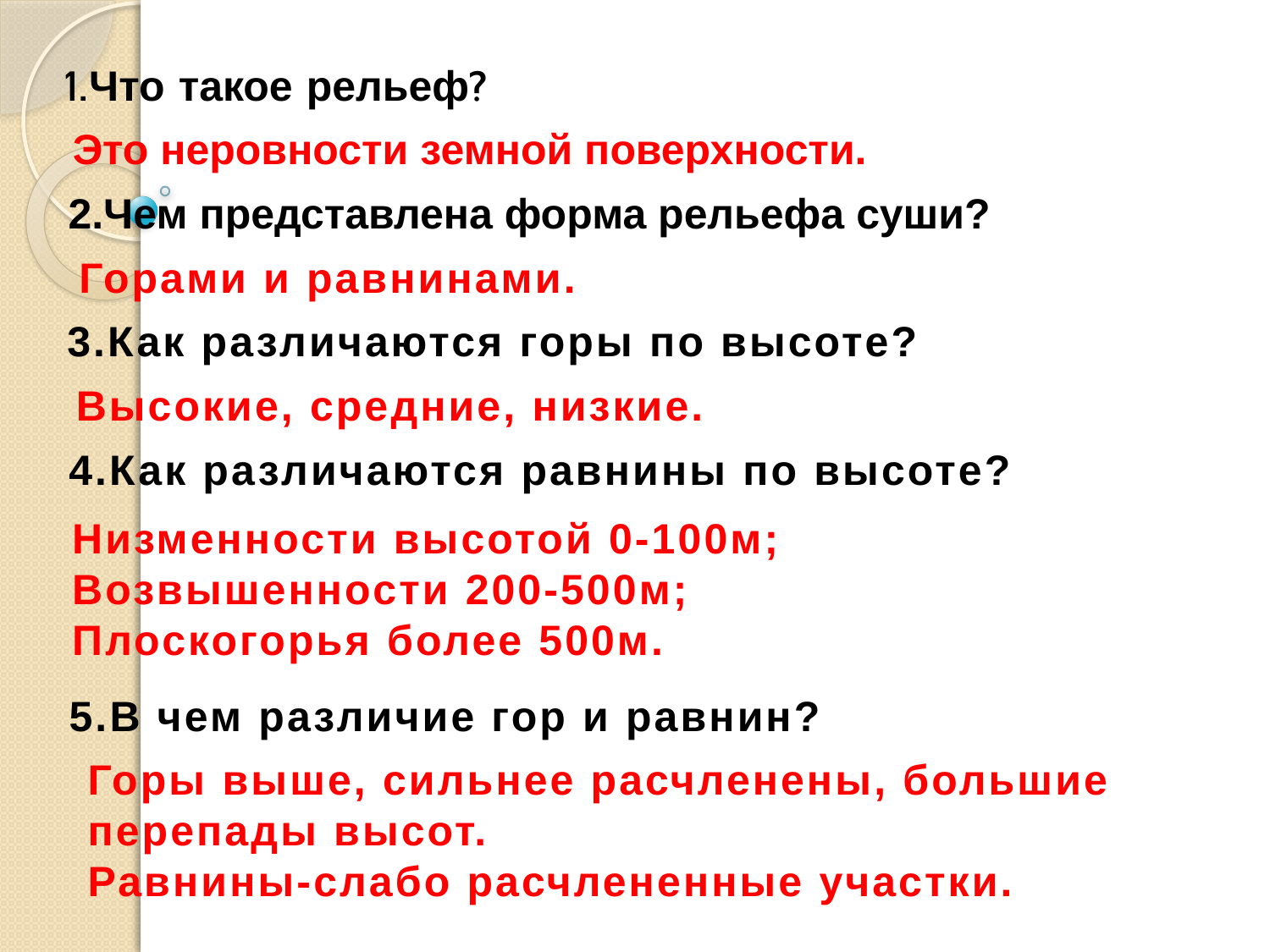

# 1.Что такое рельеф?
Это неровности земной поверхности.
     2.Чем представлена форма рельефа суши?
Горами и равнинами.
3.Как различаются горы по высоте?
Высокие, средние, низкие.
4.Как различаются равнины по высоте?
Низменности высотой 0-100м;
Возвышенности 200-500м;
Плоскогорья более 500м.
5.В чем различие гор и равнин?
Горы выше, сильнее расчленены, большие
перепады высот.
Равнины-слабо расчлененные участки.